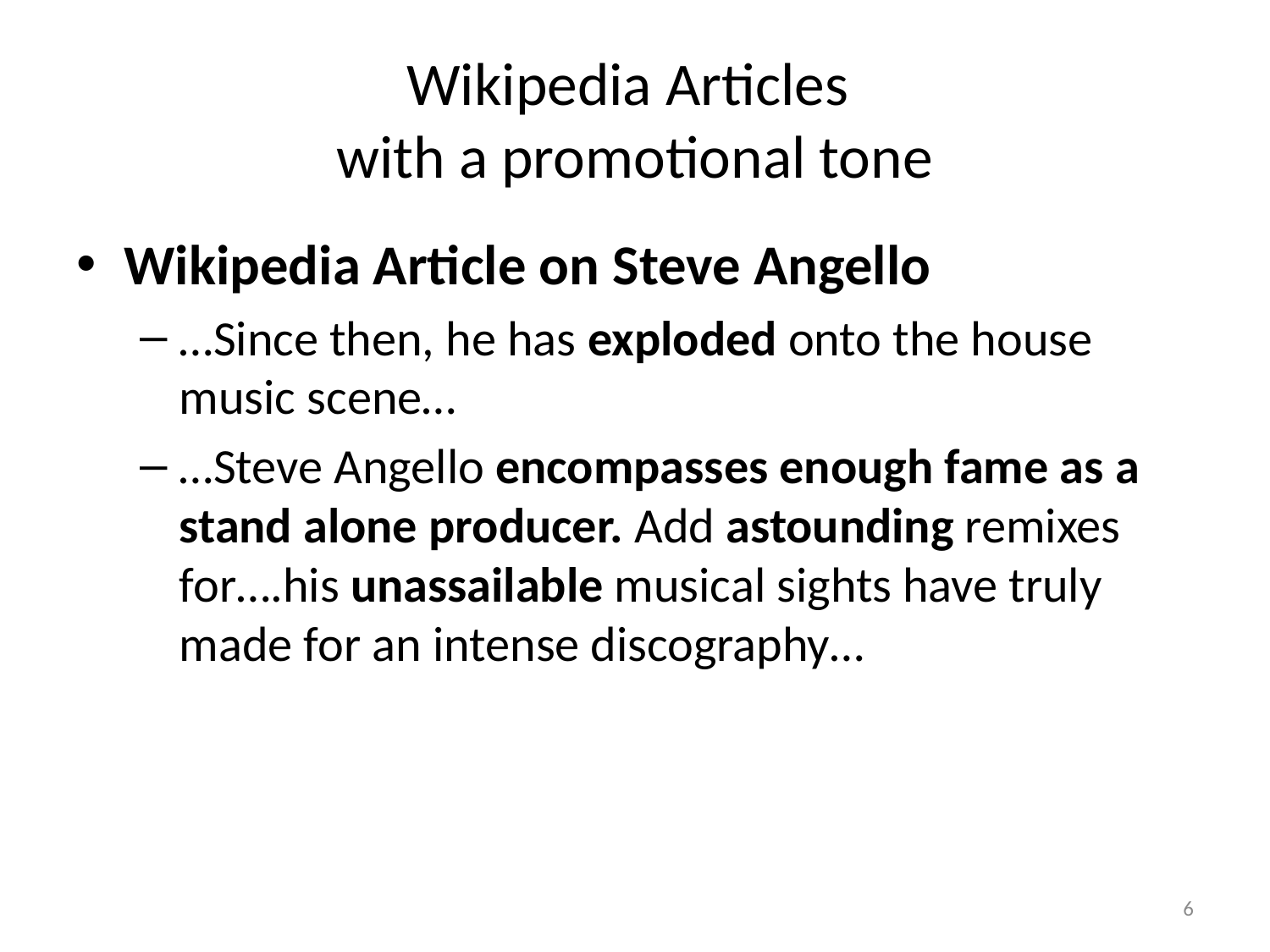

# Wikipedia Articles with a promotional tone
Wikipedia Article on Steve Angello
…Since then, he has exploded onto the house music scene…
…Steve Angello encompasses enough fame as a stand alone producer. Add astounding remixes for….his unassailable musical sights have truly made for an intense discography…
6